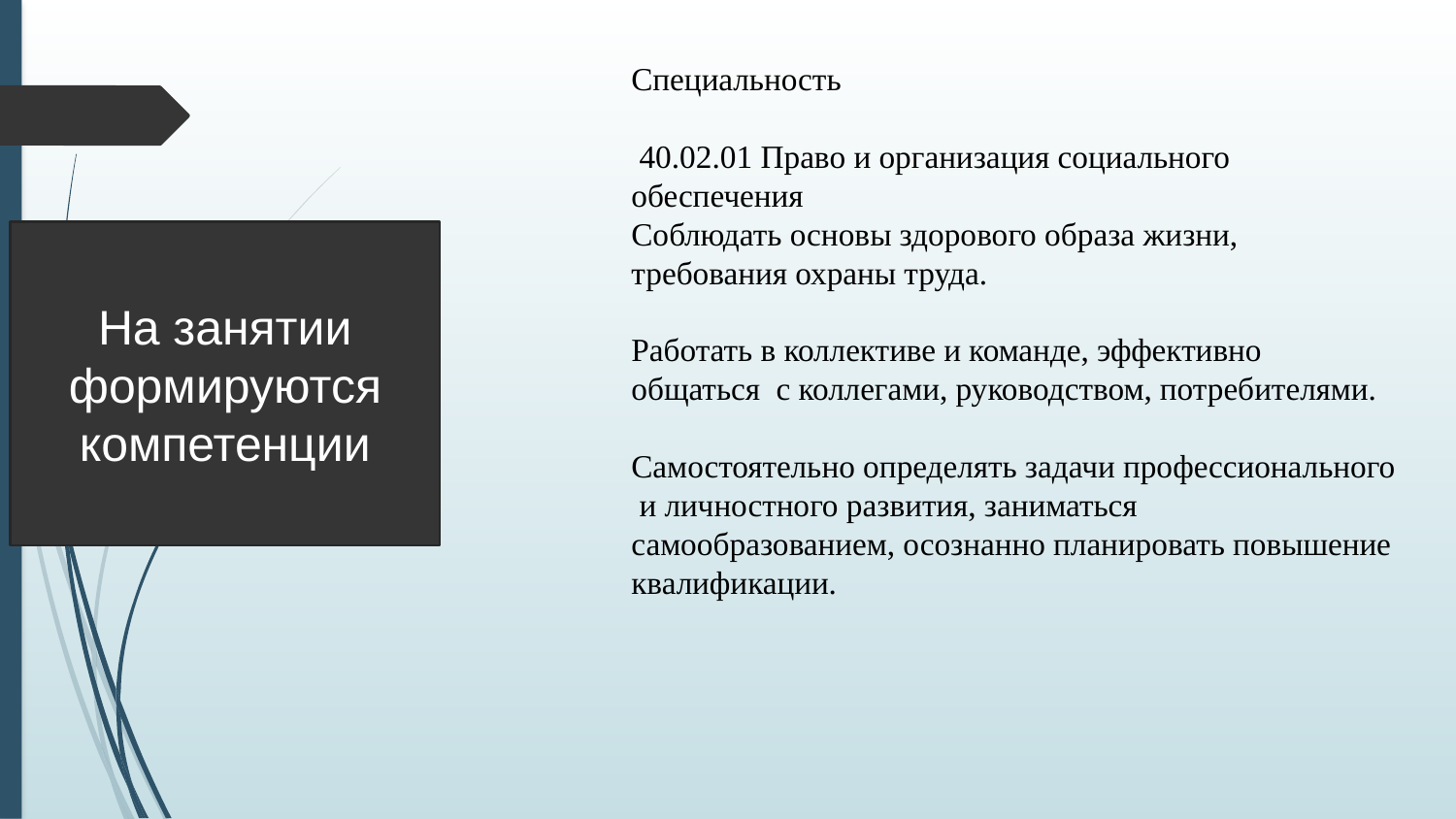

Специальность

 40.02.01 Право и организация социального обеспечения
Соблюдать основы здорового образа жизни, требования охраны труда.

Работать в коллективе и команде, эффективно общаться  с коллегами, руководством, потребителями.

Самостоятельно определять задачи профессионального  и личностного развития, заниматься самообразованием, осознанно планировать повышение квалификации.

На занятии формируются компетенции